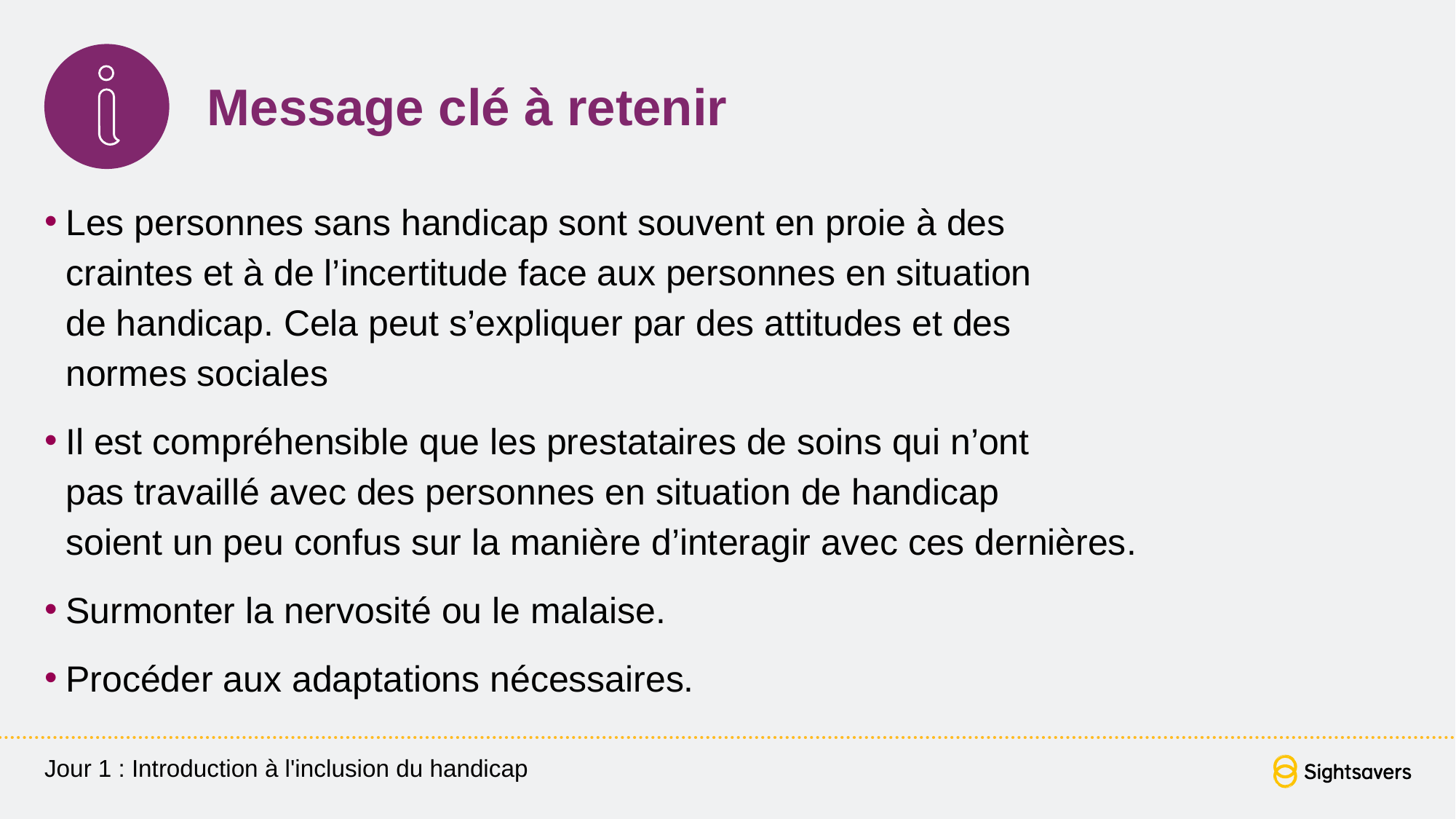

# Message clé à retenir
Les personnes sans handicap sont souvent en proie à des
craintes et à de l’incertitude face aux personnes en situation
de handicap. Cela peut s’expliquer par des attitudes et des
normes sociales
Il est compréhensible que les prestataires de soins qui n’ont
pas travaillé avec des personnes en situation de handicap
soient un peu confus sur la manière d’interagir avec ces dernières.
Surmonter la nervosité ou le malaise.
Procéder aux adaptations nécessaires.
Jour 1 : Introduction à l'inclusion du handicap